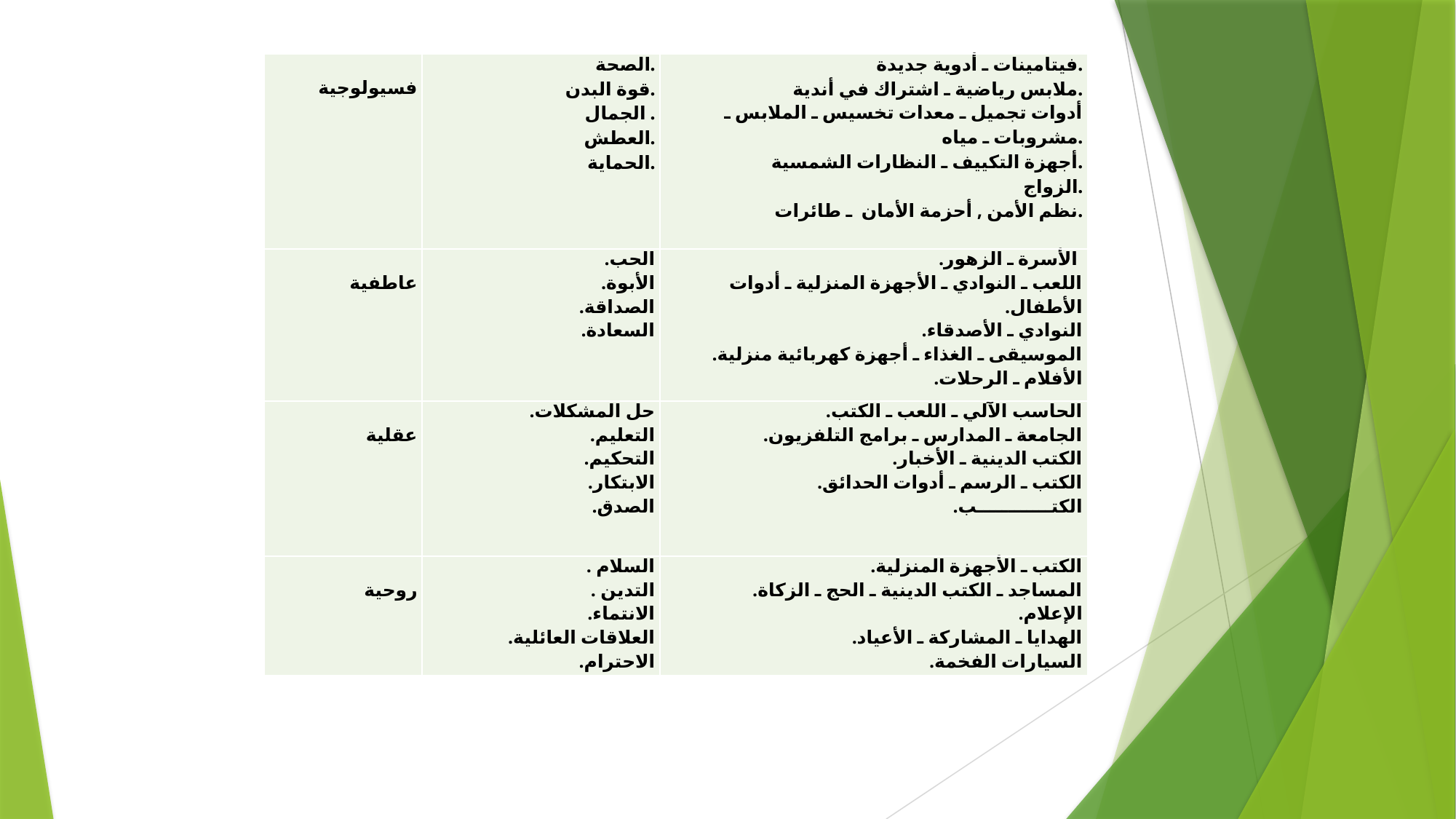

| فسيولوجية | الصحة. قوة البدن. الجمال . العطش. الحماية. | فيتامينات ـ أدوية جديدة. ملابس رياضية ـ اشتراك في أندية. أدوات تجميل ـ معدات تخسيس ـ الملابس ـ مشروبات ـ مياه. أجهزة التكييف ـ النظارات الشمسية. الزواج. نظم الأمن , أحزمة الأمان ـ طائرات. |
| --- | --- | --- |
| عاطفية | الحب. الأبوة. الصداقة. السعادة. | الأسرة ـ الزهور. اللعب ـ النوادي ـ الأجهزة المنزلية ـ أدوات الأطفال. النوادي ـ الأصدقاء. الموسيقى ـ الغذاء ـ أجهزة كهربائية منزلية. الأفلام ـ الرحلات. |
| عقلية | حل المشكلات. التعليم. التحكيم. الابتكار. الصدق. | الحاسب الآلي ـ اللعب ـ الكتب. الجامعة ـ المدارس ـ برامج التلفزيون. الكتب الدينية ـ الأخبار. الكتب ـ الرسم ـ أدوات الحدائق. الكتــــــــــــب. |
| روحية | السلام . التدين . الانتماء. العلاقات العائلية. الاحترام. | الكتب ـ الأجهزة المنزلية. المساجد ـ الكتب الدينية ـ الحج ـ الزكاة. الإعلام. الهدايا ـ المشاركة ـ الأعياد. السيارات الفخمة. |